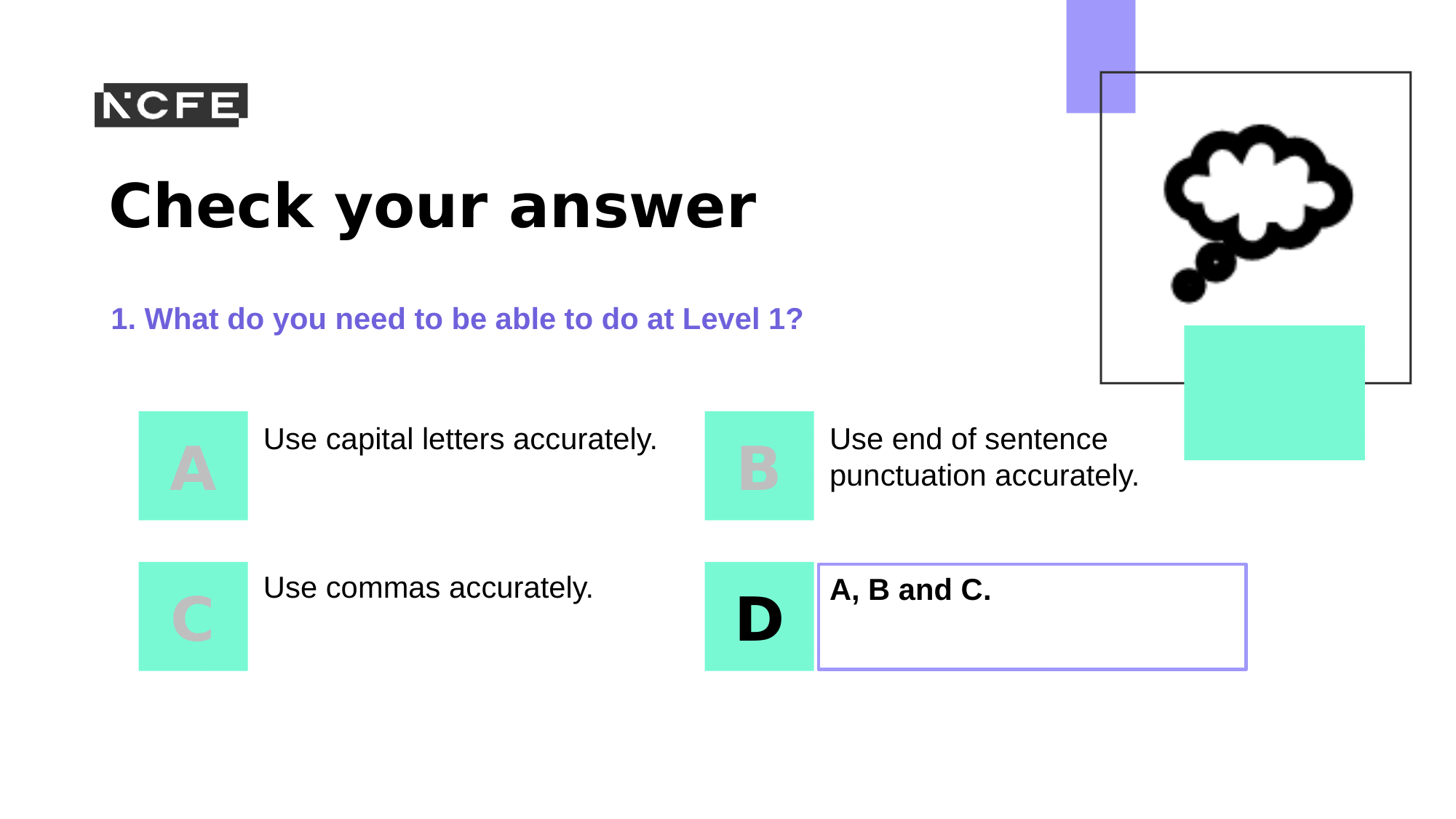

1. What do you need to be able to do at Level 1?
Use capital letters accurately.
Use end of sentence punctuation accurately.
Use commas accurately.
A, B and C.